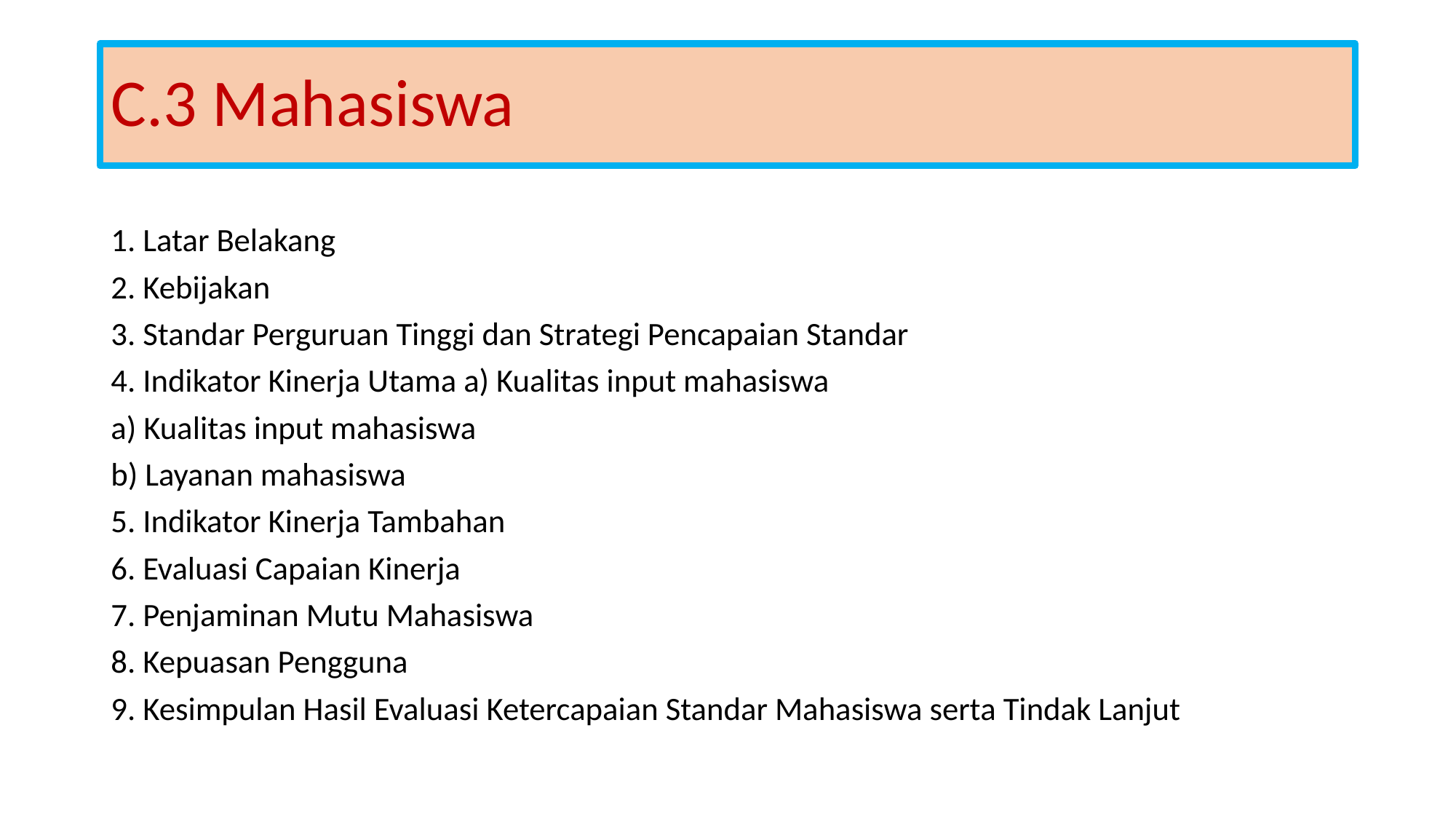

# C.3 Mahasiswa
1. Latar Belakang
2. Kebijakan
3. Standar Perguruan Tinggi dan Strategi Pencapaian Standar
4. Indikator Kinerja Utama a) Kualitas input mahasiswa
a) Kualitas input mahasiswa
b) Layanan mahasiswa
5. Indikator Kinerja Tambahan
6. Evaluasi Capaian Kinerja
7. Penjaminan Mutu Mahasiswa
8. Kepuasan Pengguna
9. Kesimpulan Hasil Evaluasi Ketercapaian Standar Mahasiswa serta Tindak Lanjut